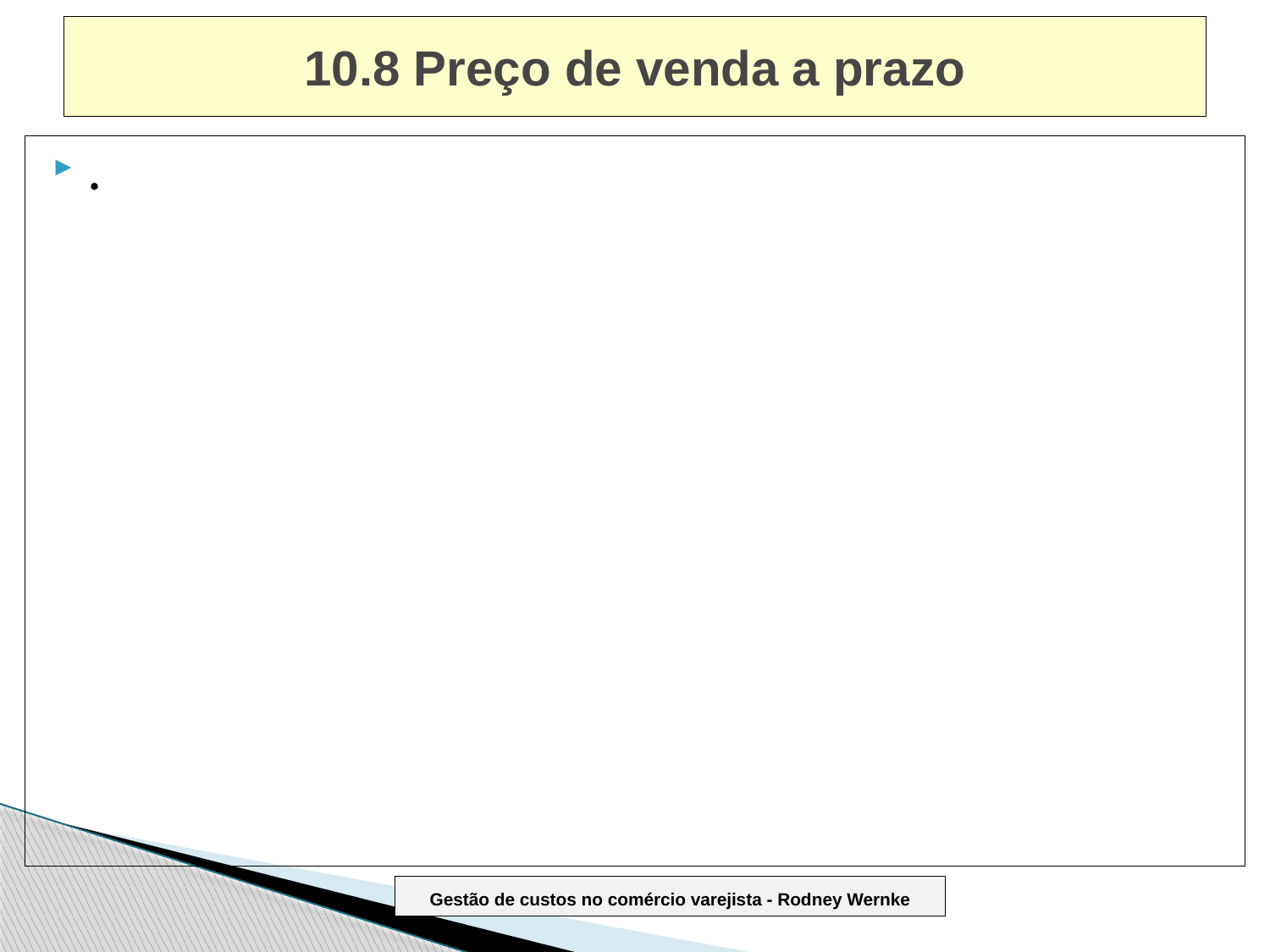

# 10.8 Preço de venda a prazo
.
Gestão de custos no comércio varejista - Rodney Wernke